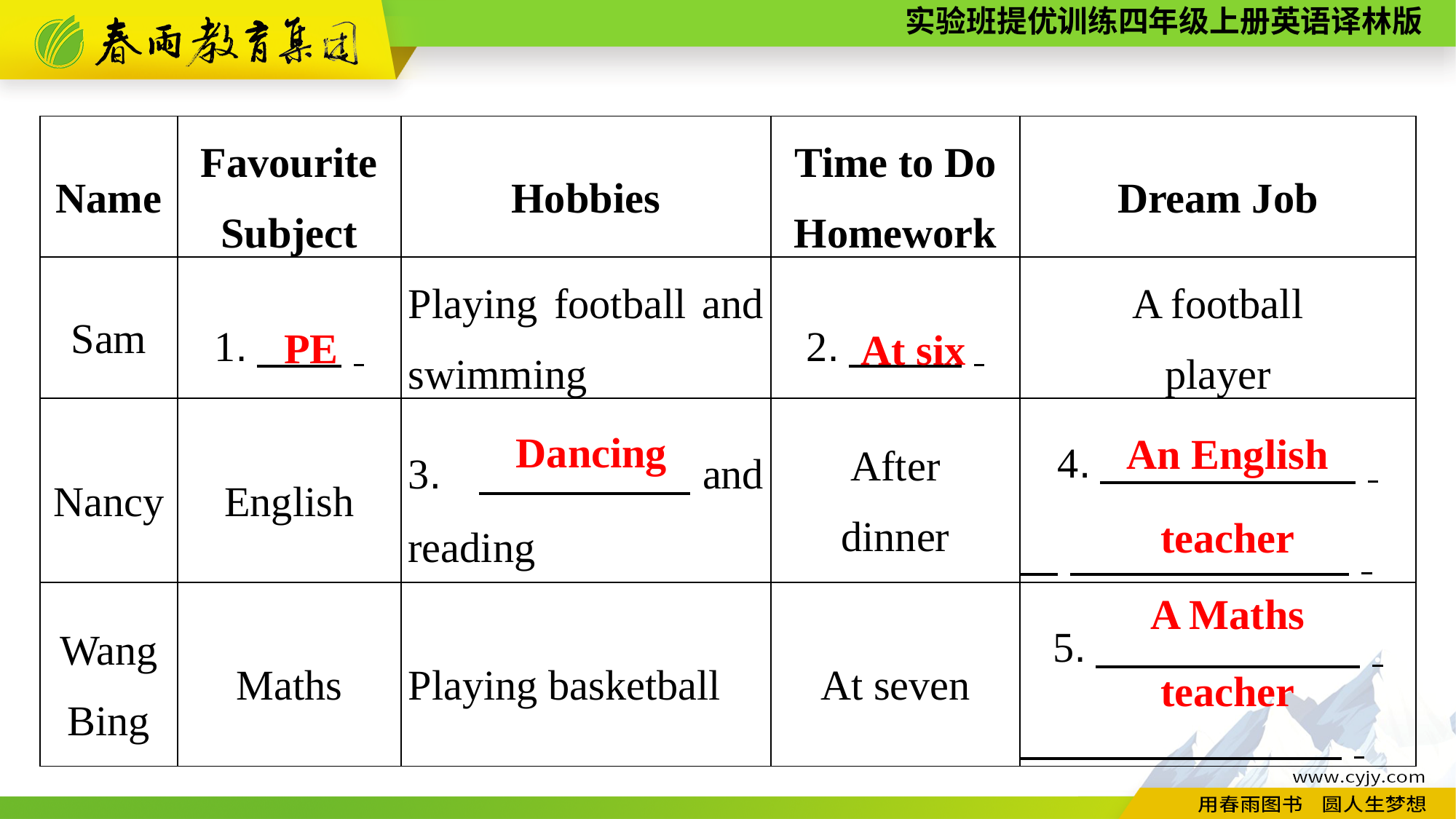

| Name | Favourite Subject | Hobbies | Time to Do Homework | Dream Job |
| --- | --- | --- | --- | --- |
| Sam | 1.　　. | Playing football and swimming | 2.　　 . | A football player |
| Nancy | English | 3.　　　and reading | After dinner | 4.　 　. 　 . |
| Wang Bing | Maths | Playing basketball | At seven | 5.　 　. 　 　. |
PE
At six
Dancing
An English
teacher
A Maths
teacher